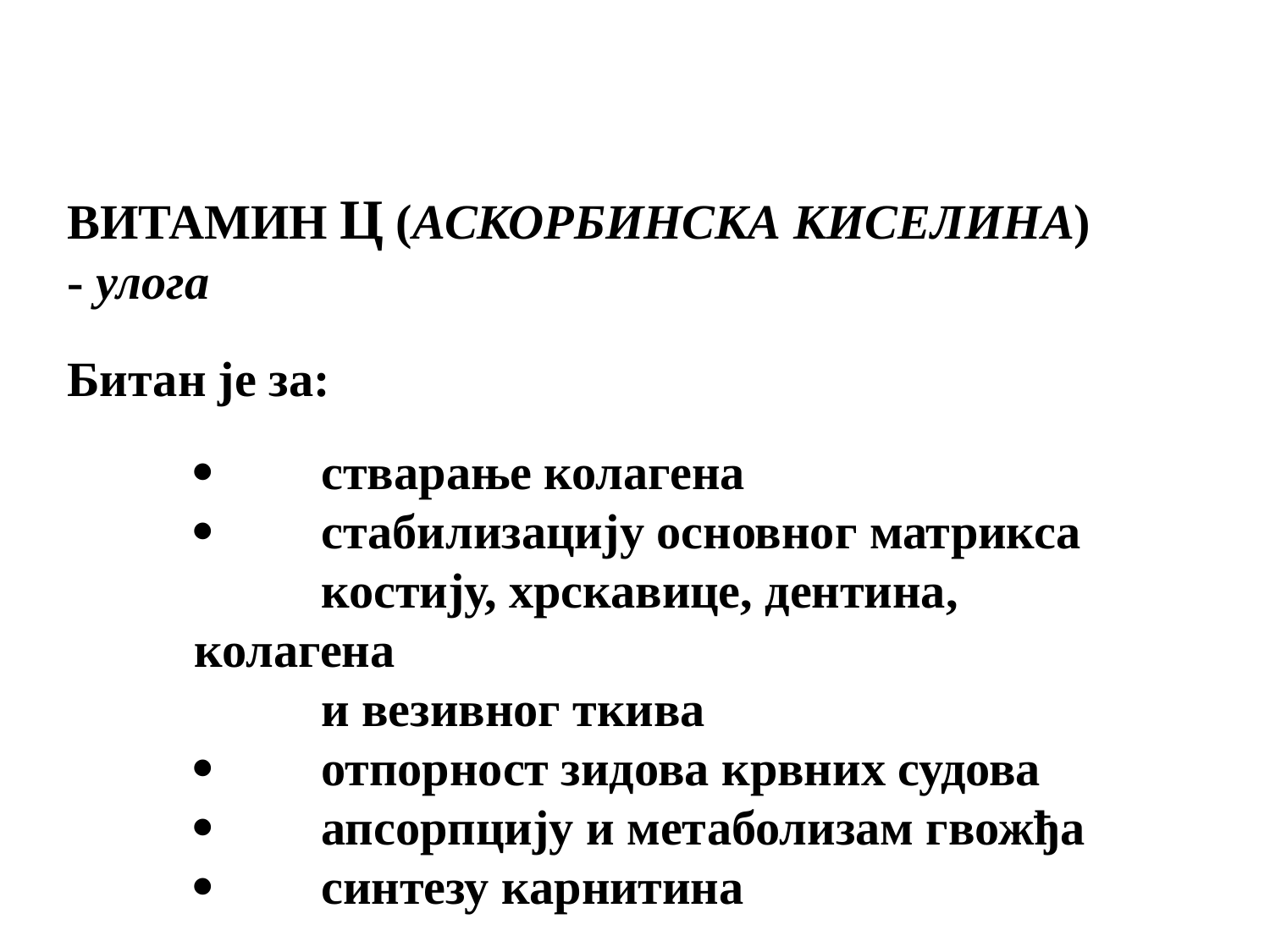

ВИТАМИН Ц (АСКОРБИНСКА КИСЕЛИНА) - улога

Битан је за:

•	стварање колагена
•	стабилизацију основног матрикса
	костију, хрскавице, дентина, колагена
	и везивног ткива
•	отпорност зидова крвних судова
•	апсорпцију и метаболизам гвожђа
•	синтезу карнитина